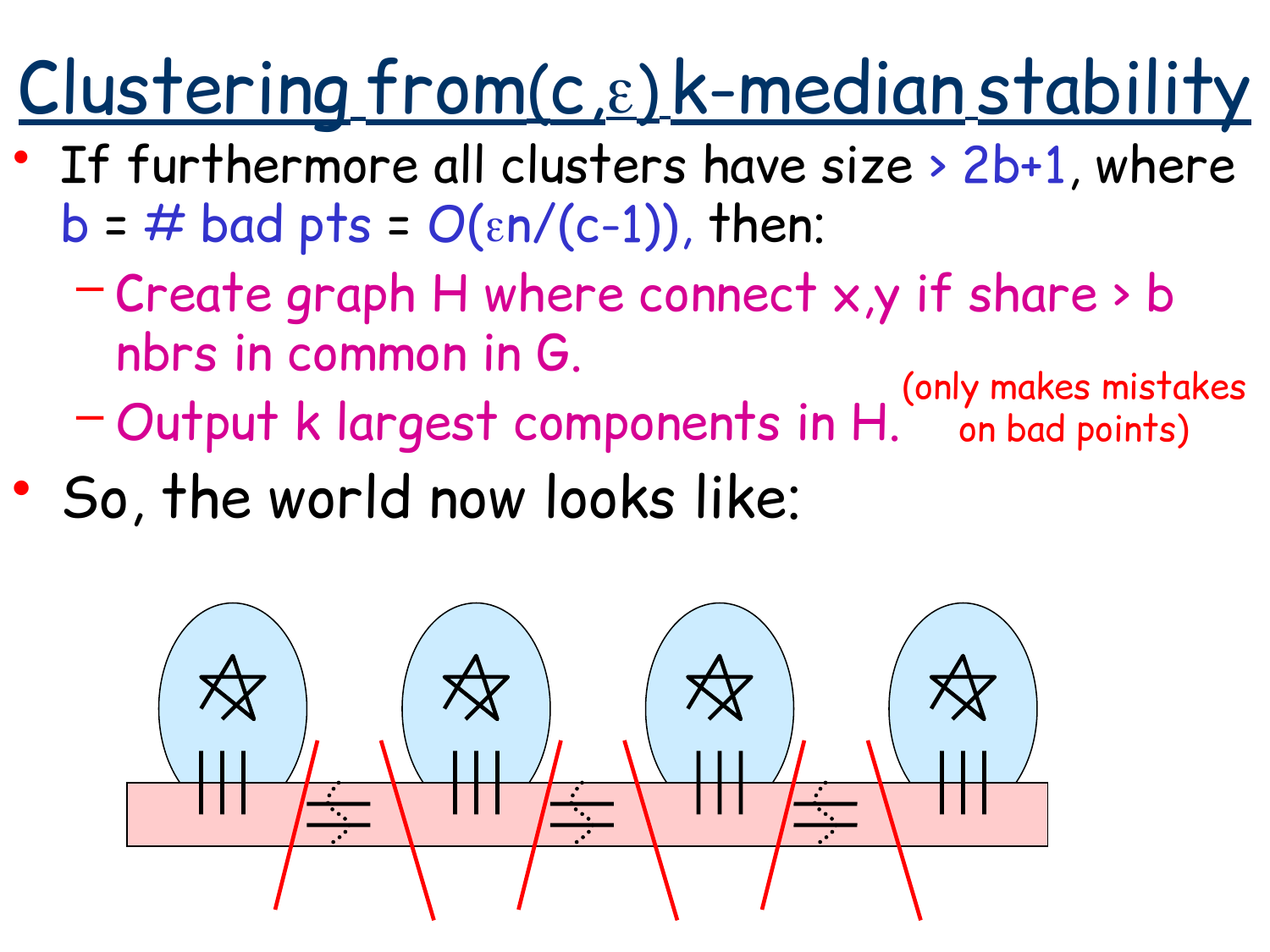

# Clustering from(c,ε) k-median stability
If furthermore all clusters have size > 2b+1, where b = # bad pts = O(εn/(c-1)), then:
Create graph H where connect x,y if share > b nbrs in common in G.
Output k largest components in H.
(only makes mistakes on bad points)
So, the world now looks like: